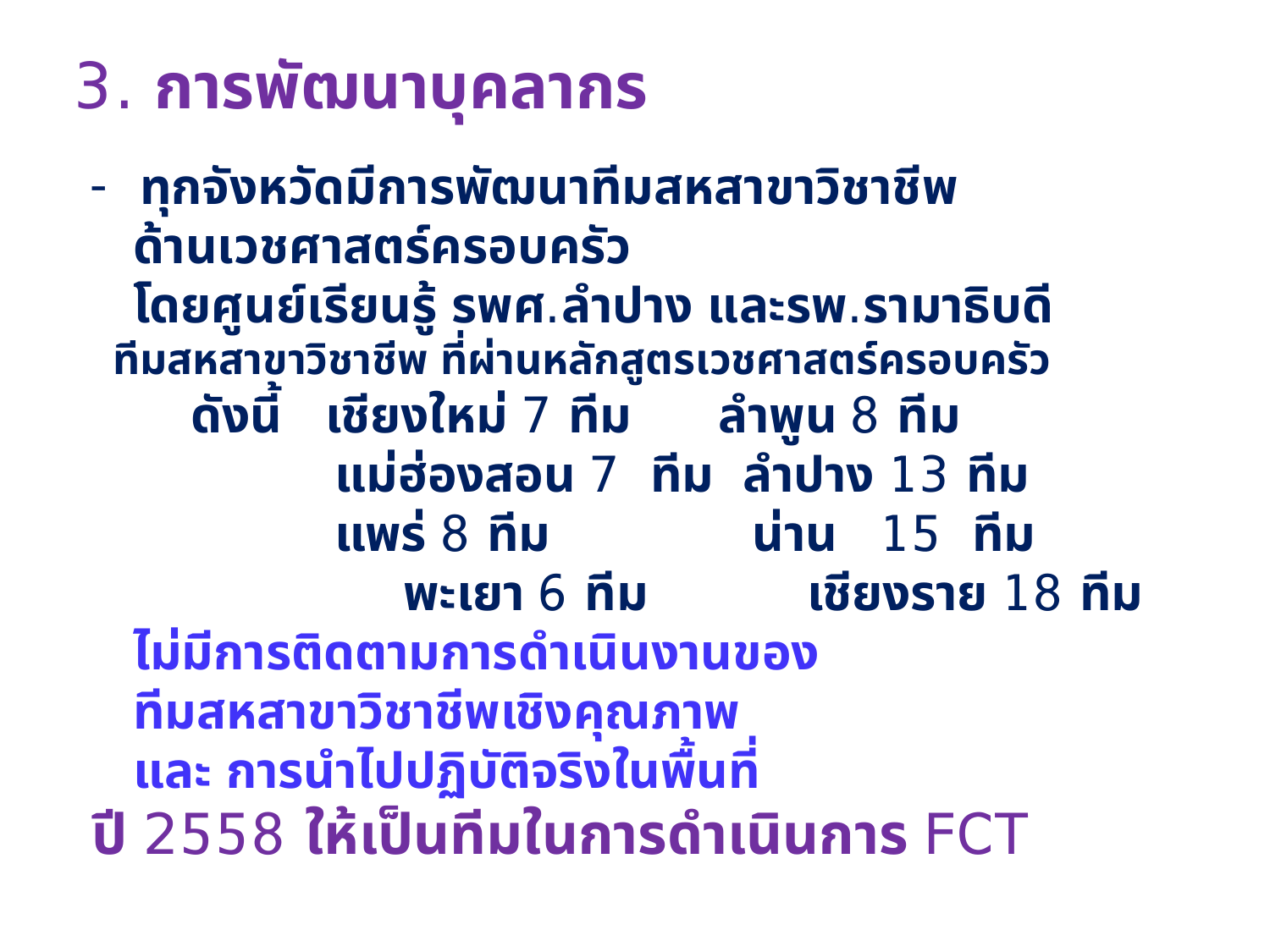

3. การพัฒนาบุคลากร

 -  ทุกจังหวัดมีการพัฒนาทีมสหสาขาวิชาชีพ
    ด้านเวชศาสตร์ครอบครัว
    โดยศูนย์เรียนรู้ รพศ.ลำปาง และรพ.รามาธิบดี
   ทีมสหสาขาวิชาชีพ ที่ผ่านหลักสูตรเวชศาสตร์ครอบครัว
        ดังนี้   เชียงใหม่ 7 ทีม      ลำพูน 8 ทีม
                  แม่ฮ่องสอน 7  ทีม  ลำปาง 13 ทีม
                  แพร่ 8 ทีม              น่าน   15  ทีม
		         พะเยา 6 ทีม           เชียงราย 18 ทีม
    ไม่มีการติดตามการดำเนินงานของ
    ทีมสหสาขาวิชาชีพเชิงคุณภาพ
    และ การนำไปปฏิบัติจริงในพื้นที่
 ปี 2558 ให้เป็นทีมในการดำเนินการ FCT

-